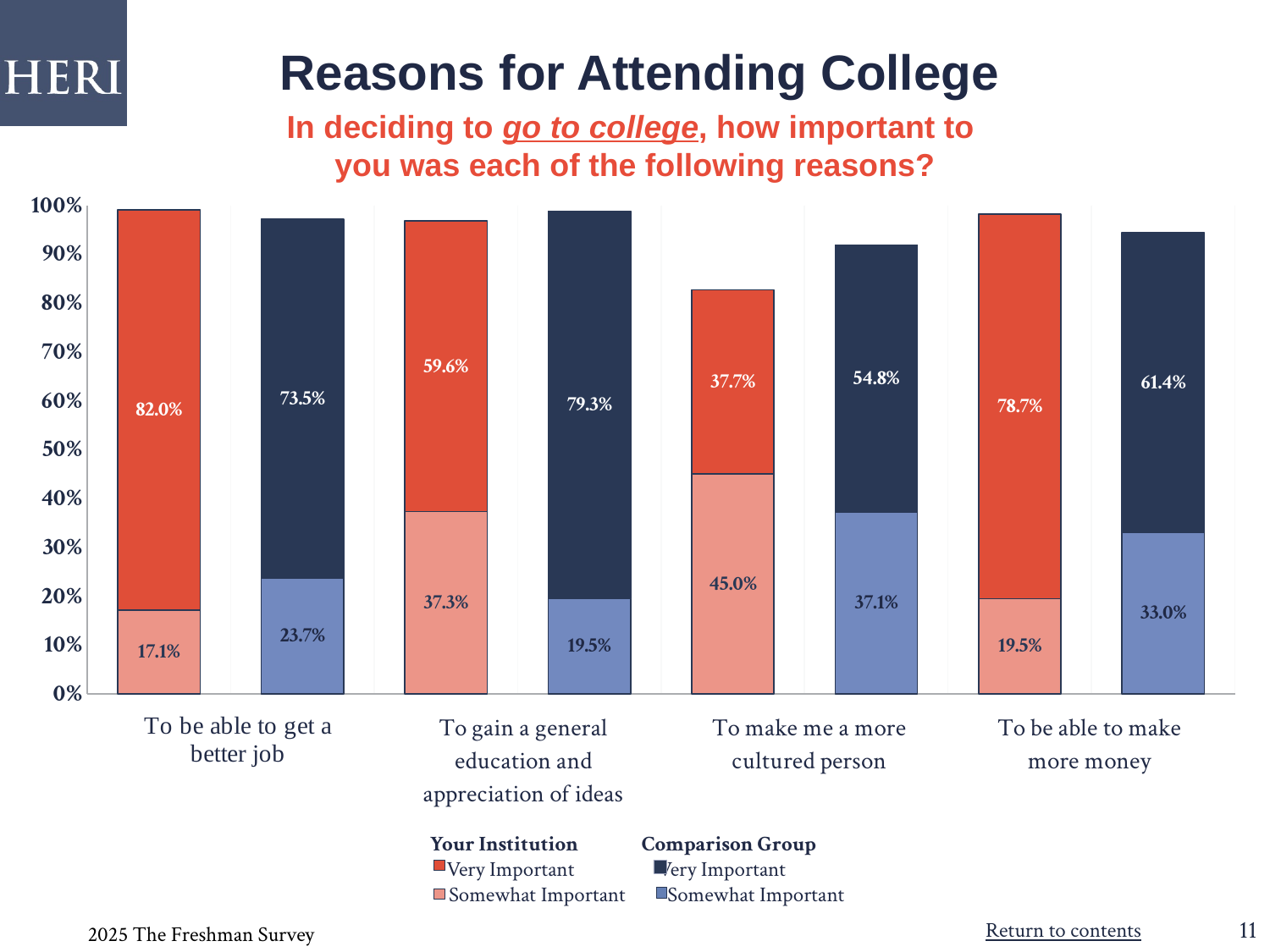

# Reasons for Attending College
In deciding to go to college, how important to
you was each of the following reasons?

### Chart

| Category | Somewhat Important | Very Important |
|---|---|---|
| Your Institution | 0.17120000000000002 | 0.8198000000000001 |
| Comparison Group | 0.2369 | 0.7345 |
| Your Institution | 0.37270000000000003 | 0.5954999999999999 |
| Comparison Group | 0.19469999999999998 | 0.7934 |
| Your Institution | 0.45 | 0.37729999999999997 |
| Comparison Group | 0.3709 | 0.5479999999999999 |
| Your Institution | 0.1946 | 0.7873 |
| Comparison Group | 0.3297 | 0.6144 |
 Your Institution               Comparison Group
     Very Important                  Very Important
     Somewhat Important         Somewhat Important

2025 The Freshman Survey

Return to contents
11